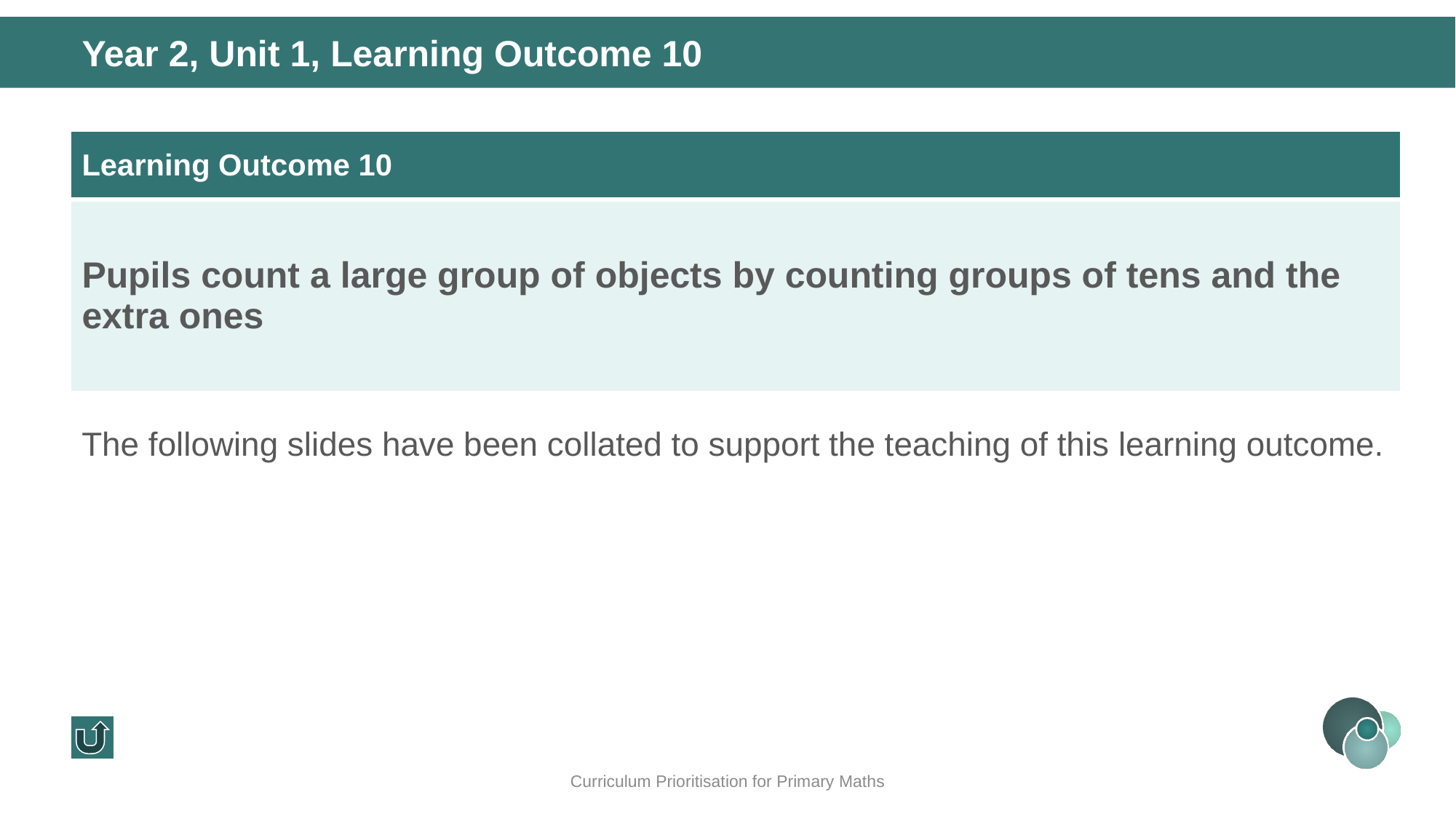

Year 2, Unit 1, Learning Outcome 10
| Learning Outcome 10 |
| --- |
| Pupils count a large group of objects by counting groups of tens and the extra ones |
The following slides have been collated to support the teaching of this learning outcome.

Curriculum Prioritisation for Primary Maths